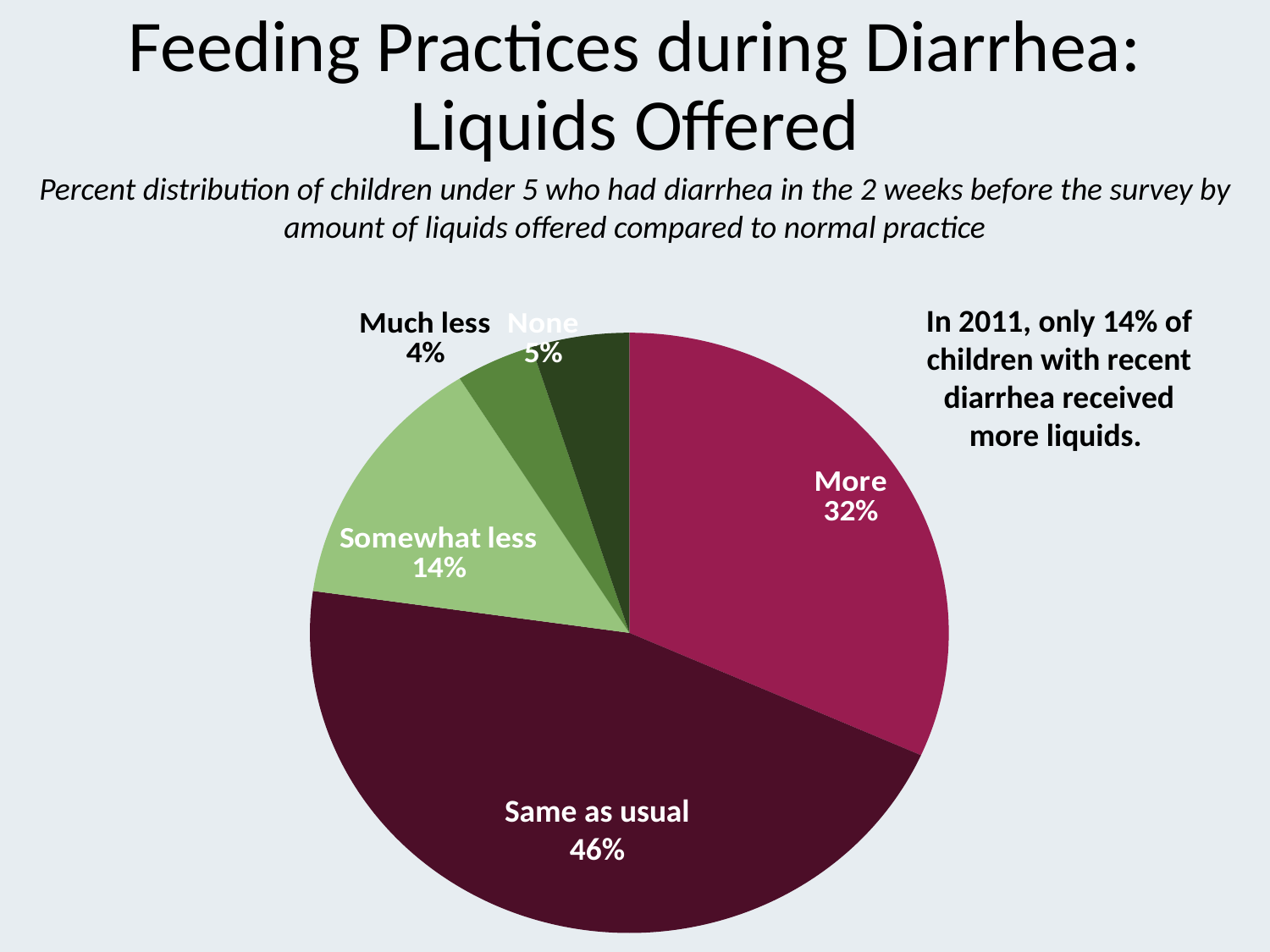

# Feeding Practices during Diarrhea: Liquids Offered
Percent distribution of children under 5 who had diarrhea in the 2 weeks before the survey by amount of liquids offered compared to normal practice

### Chart

| Category | Series 1 |
|---|---|
| More | 32.0 |
| Same as usual | 46.0 |
| Somewhat less | 14.0 |
| Much less | 4.0 |
| None | 5.0 |
In 2011, only 14% of children with recent diarrhea received more liquids.
Same as usual
46%